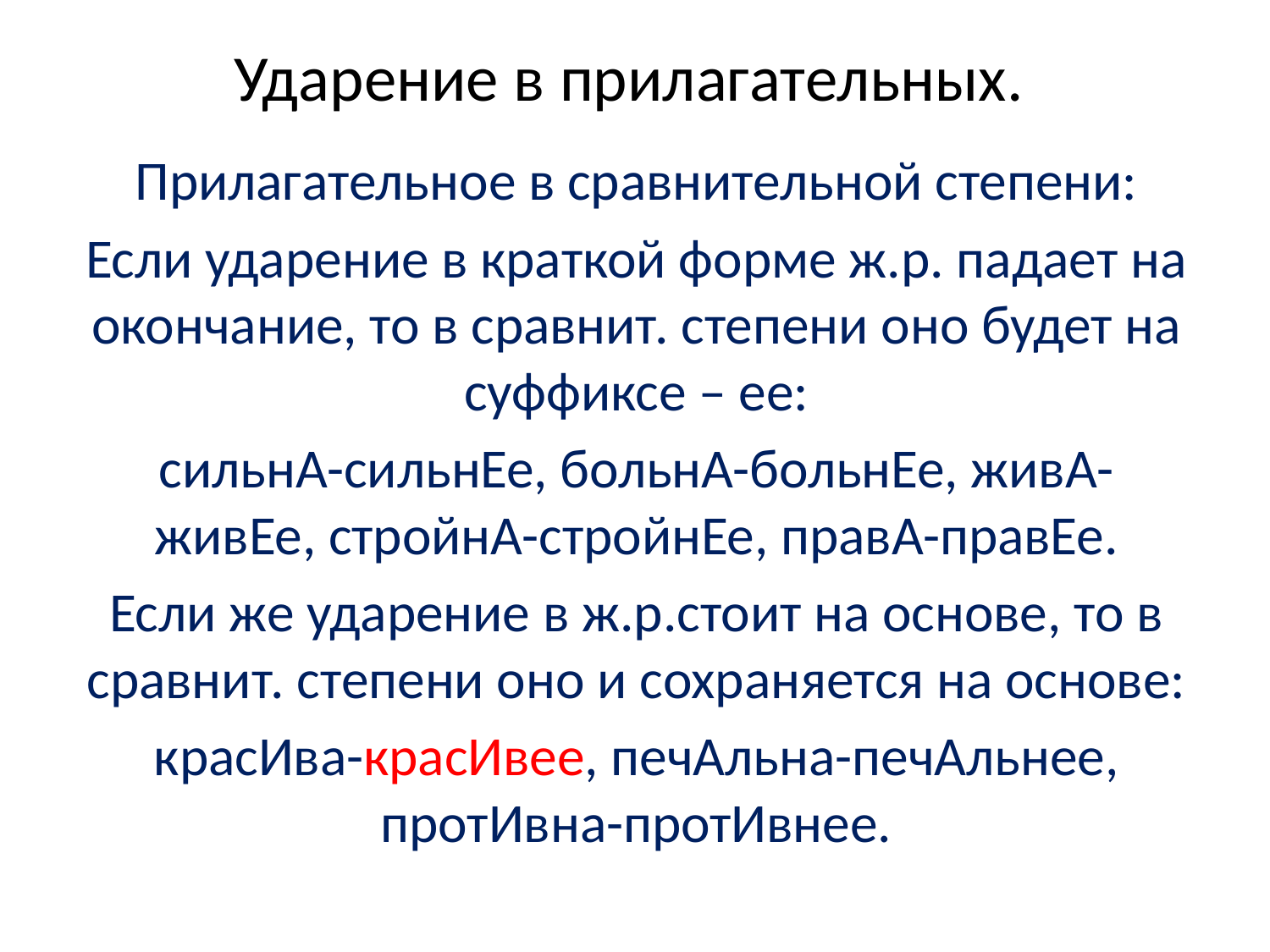

# Ударение в прилагательных.
Прилагательное в сравнительной степени:
Если ударение в краткой форме ж.р. падает на окончание, то в сравнит. степени оно будет на суффиксе – ее:
сильнА-сильнЕе, больнА-больнЕе, живА-живЕе, стройнА-стройнЕе, правА-правЕе.
Если же ударение в ж.р.стоит на основе, то в сравнит. степени оно и сохраняется на основе:
красИва-красИвее, печАльна-печАльнее, протИвна-протИвнее.